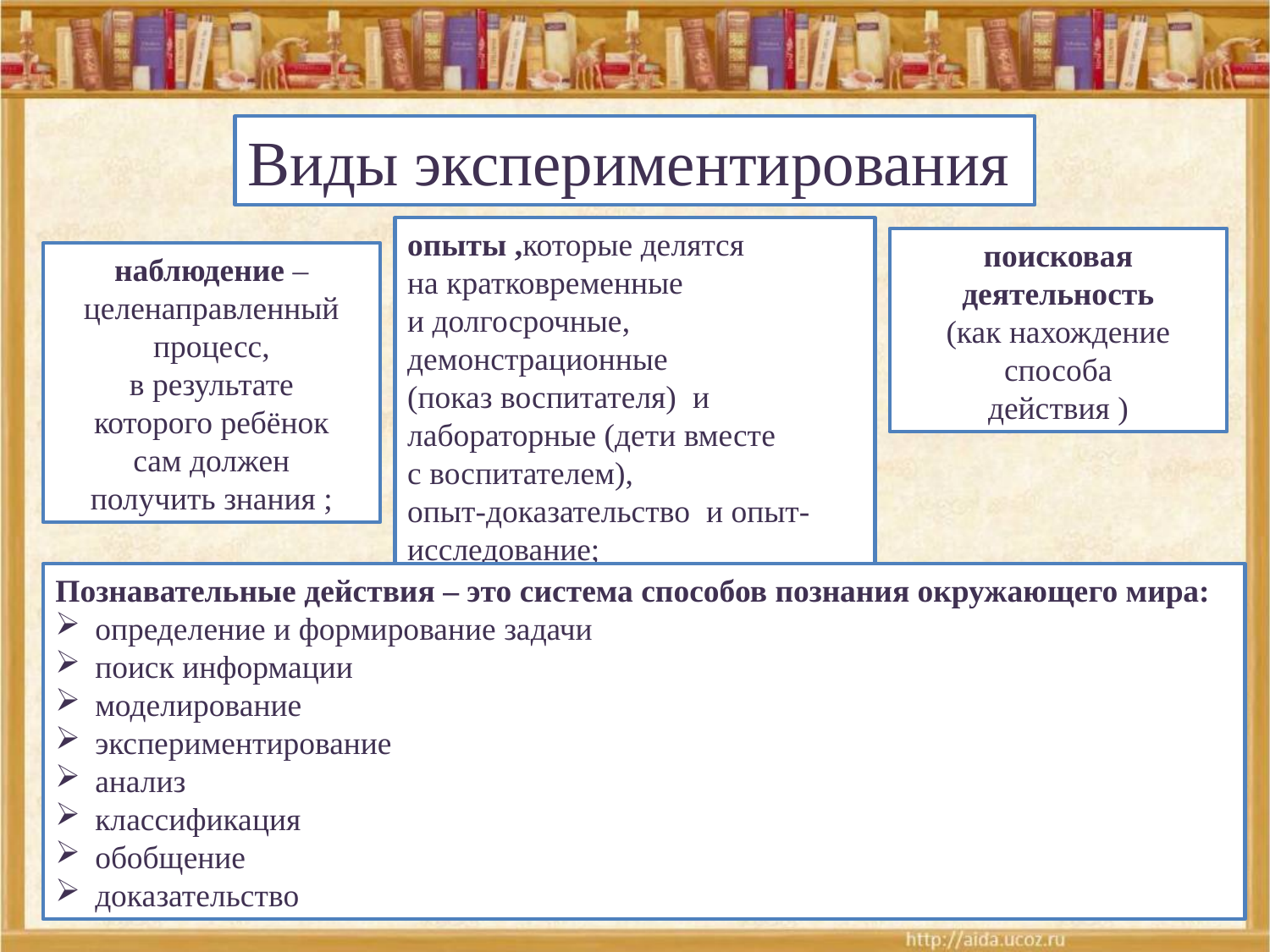

Виды экспериментирования
опыты ,которые делятся
на кратковременные
и долгосрочные,
демонстрационные
(показ воспитателя)  и лабораторные (дети вместе
с воспитателем),
опыт-доказательство  и опыт-исследование;
поисковая
деятельность
(как нахождение
способа
действия )
наблюдение –
целенаправленный
процесс,
в результате
которого ребёнок
сам должен
получить знания ;
Познавательные действия – это система способов познания окружающего мира:
определение и формирование задачи
поиск информации
моделирование
экспериментирование
анализ
классификация
обобщение
доказательство
8